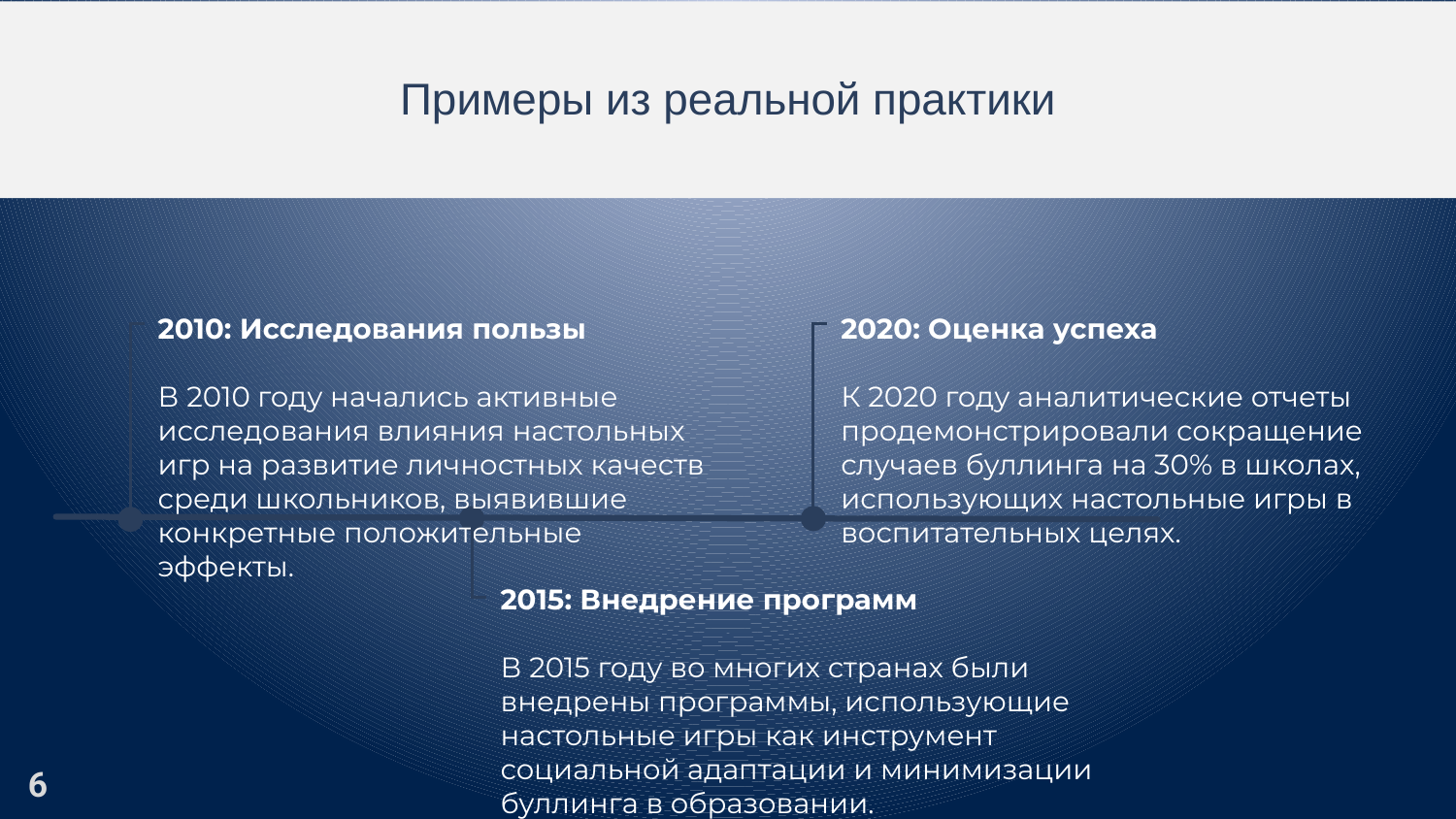

Примеры из реальной практики
2010: Исследования пользы

В 2010 году начались активные исследования влияния настольных игр на развитие личностных качеств среди школьников, выявившие конкретные положительные эффекты.
2020: Оценка успеха

К 2020 году аналитические отчеты продемонстрировали сокращение случаев буллинга на 30% в школах, использующих настольные игры в воспитательных целях.

2015: Внедрение программ

В 2015 году во многих странах были внедрены программы, использующие настольные игры как инструмент социальной адаптации и минимизации буллинга в образовании.
6